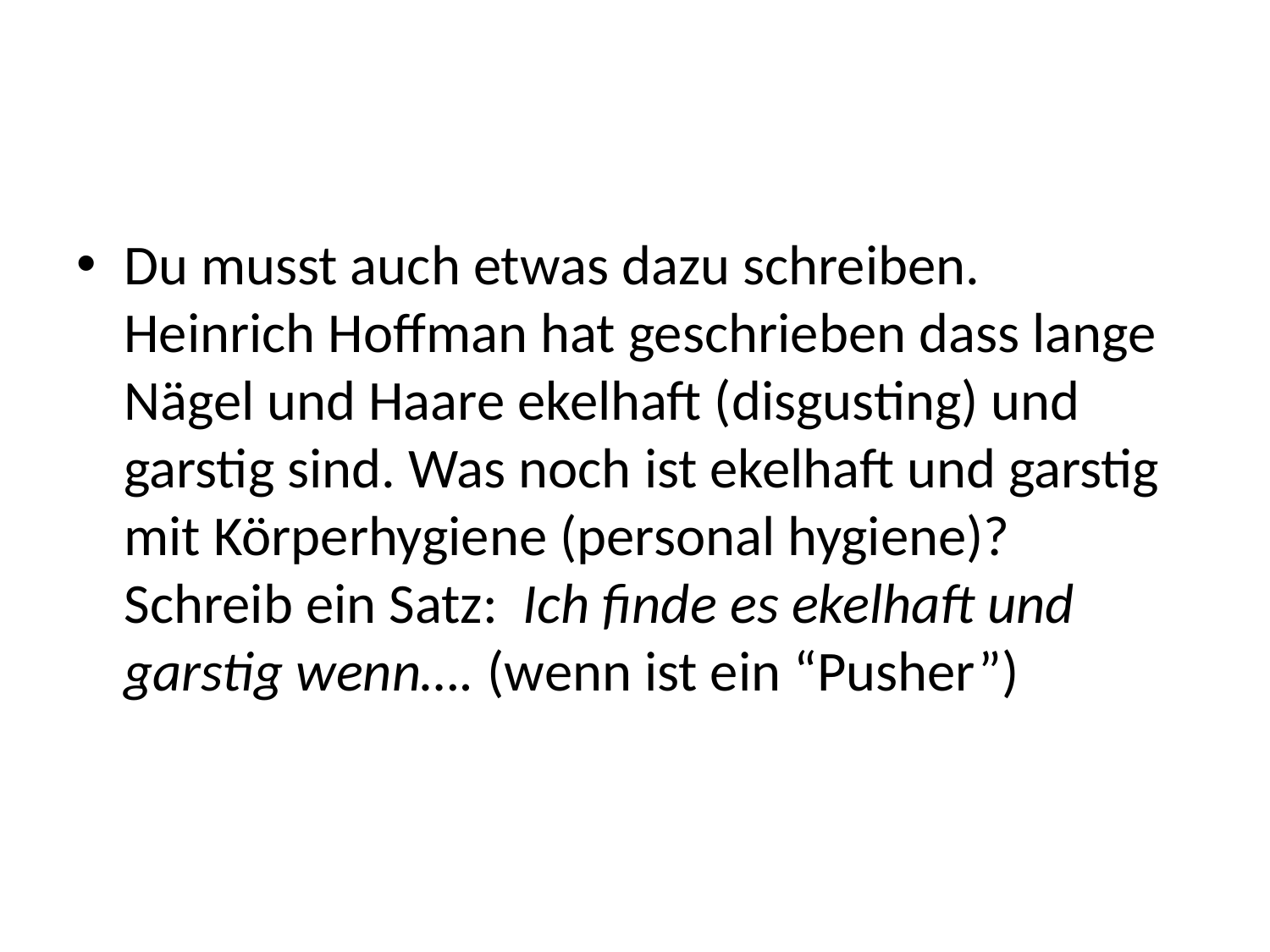

Du musst auch etwas dazu schreiben.  Heinrich Hoffman hat geschrieben dass lange Nägel und Haare ekelhaft (disgusting) und garstig sind. Was noch ist ekelhaft und garstig mit Körperhygiene (personal hygiene)?  Schreib ein Satz:  Ich finde es ekelhaft und garstig wenn…. (wenn ist ein “Pusher”)